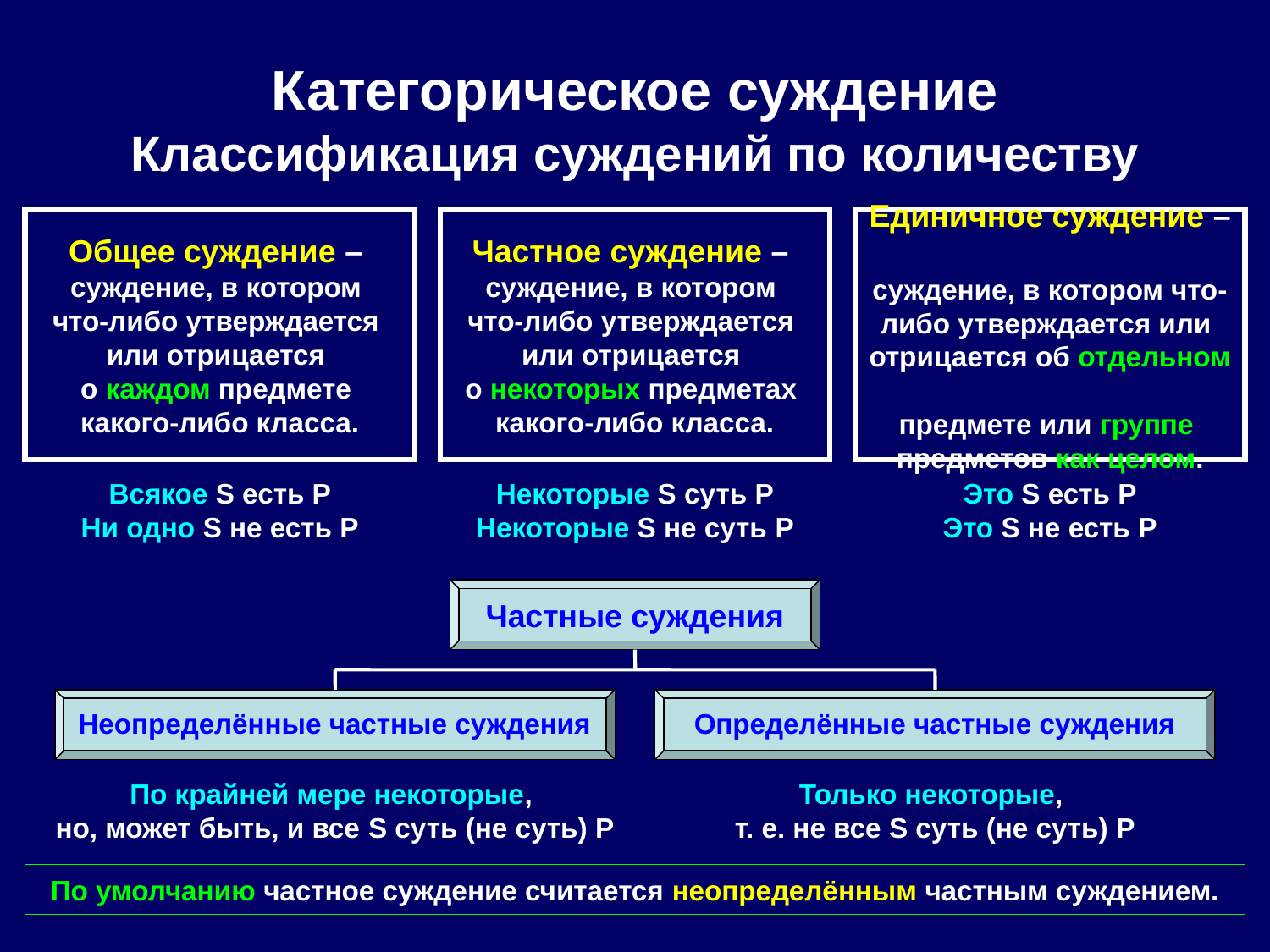

Категорическое суждение
Классификация суждений по количеству
Общее суждение –
суждение, в котором
что-либо утверждается
или отрицается
о каждом предмете
какого-либо класса.
Частное суждение –
суждение, в котором
что-либо утверждается
или отрицается
о некоторых предметах
какого-либо класса.
Единичное суждение –
суждение, в котором что-
либо утверждается или
отрицается об отдельном
предмете или группе
предметов как целом.
Всякое S есть P
Ни одно S не есть P
Некоторые S суть P
Некоторые S не суть P
Это S есть P
Это S не есть P
Частные суждения

Неопределённые частные суждения
Определённые частные суждения
По крайней мере некоторые,
но, может быть, и все S суть (не суть) P
Только некоторые,
т. е. не все S суть (не суть) P
По умолчанию частное суждение считается неопределённым частным суждением.